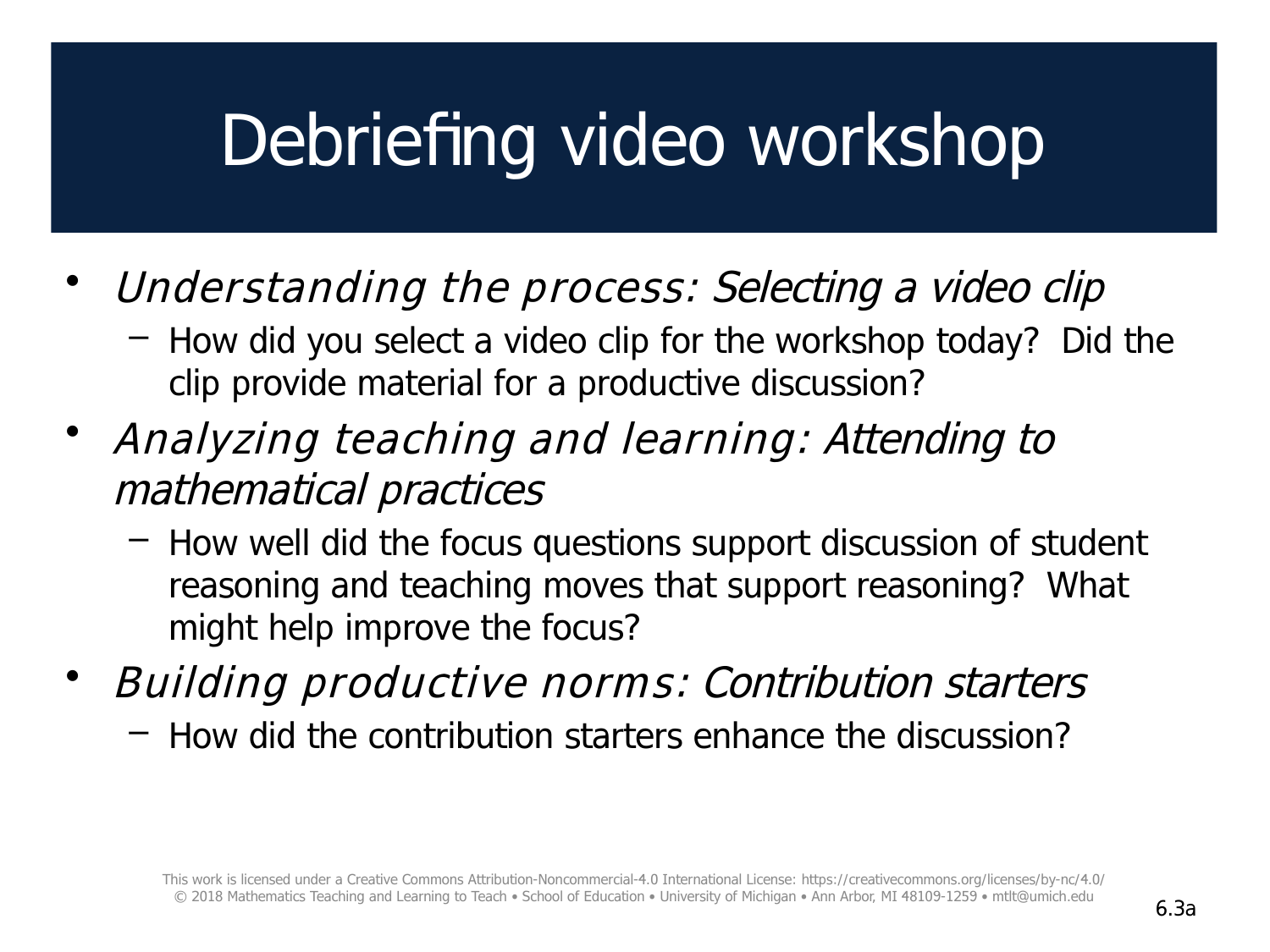

# Debriefing video workshop
Understanding the process: Selecting a video clip
How did you select a video clip for the workshop today?  Did the clip provide material for a productive discussion?
Analyzing teaching and learning: Attending to mathematical practices
How well did the focus questions support discussion of student reasoning and teaching moves that support reasoning?  What might help improve the focus?
Building productive norms: Contribution starters
How did the contribution starters enhance the discussion?
This work is licensed under a Creative Commons Attribution-Noncommercial-4.0 International License: https://creativecommons.org/licenses/by-nc/4.0/
© 2018 Mathematics Teaching and Learning to Teach • School of Education • University of Michigan • Ann Arbor, MI 48109-1259 • mtlt@umich.edu
6.3a